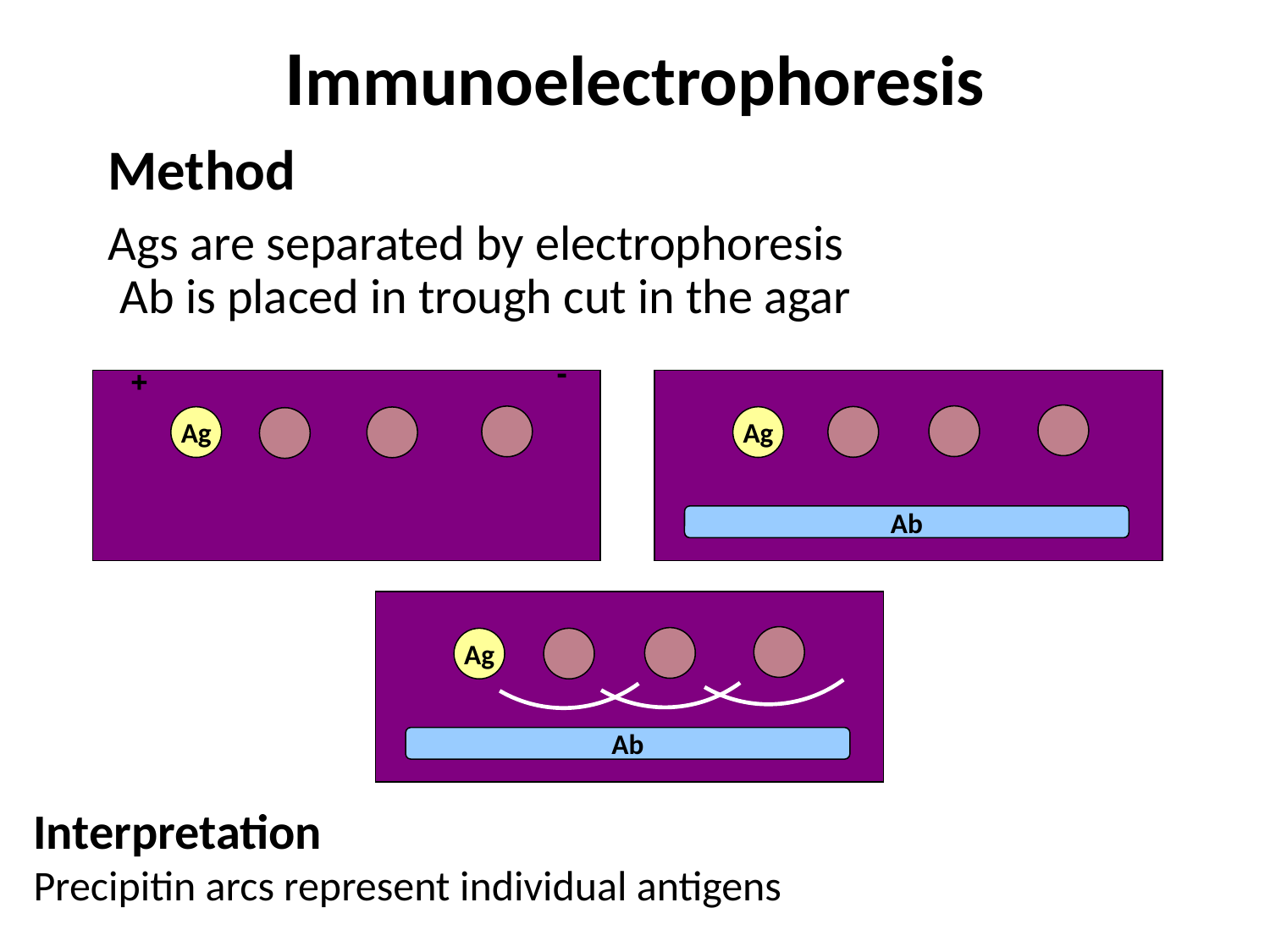

# Immunoelectrophoresis
Method
Ags are separated by electrophoresis
Ab is placed in trough cut in the agar
-
+

Ag

Ag
Ab

Ag

Ab
  Interpretation
 Precipitin arcs represent individual antigens